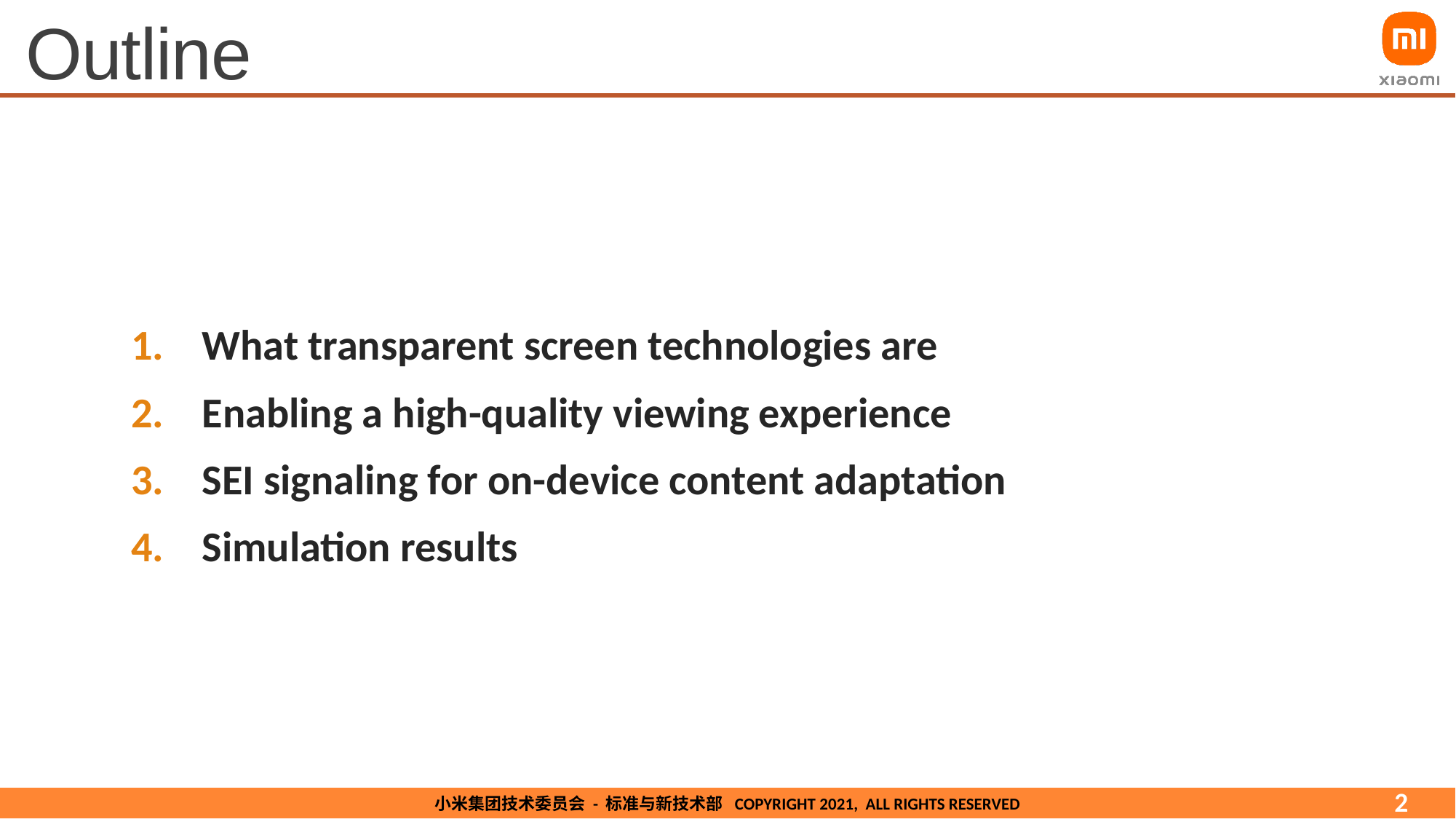

# Outline
 What transparent screen technologies are
 Enabling a high-quality viewing experience
 SEI signaling for on-device content adaptation
 Simulation results
2